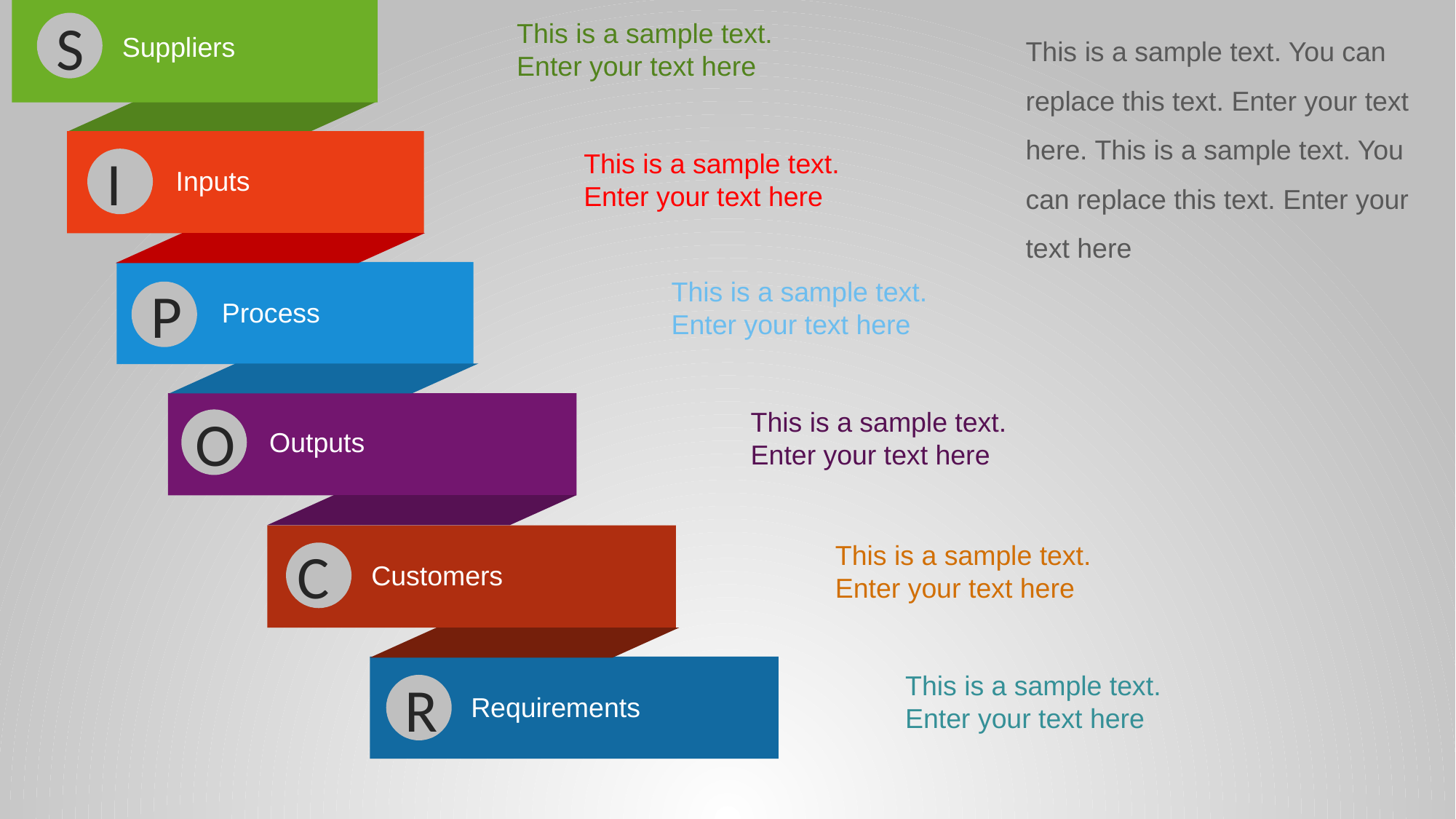

S
This is a sample text. Enter your text here

This is a sample text. You can replace this text. Enter your text here. This is a sample text. You can replace this text. Enter your text here

Suppliers

I
This is a sample text. Enter your text here

Inputs

This is a sample text. Enter your text here
P

Process

This is a sample text. Enter your text here
O

Outputs

C
This is a sample text. Enter your text here

Customers

This is a sample text. Enter your text here
R

Requirements